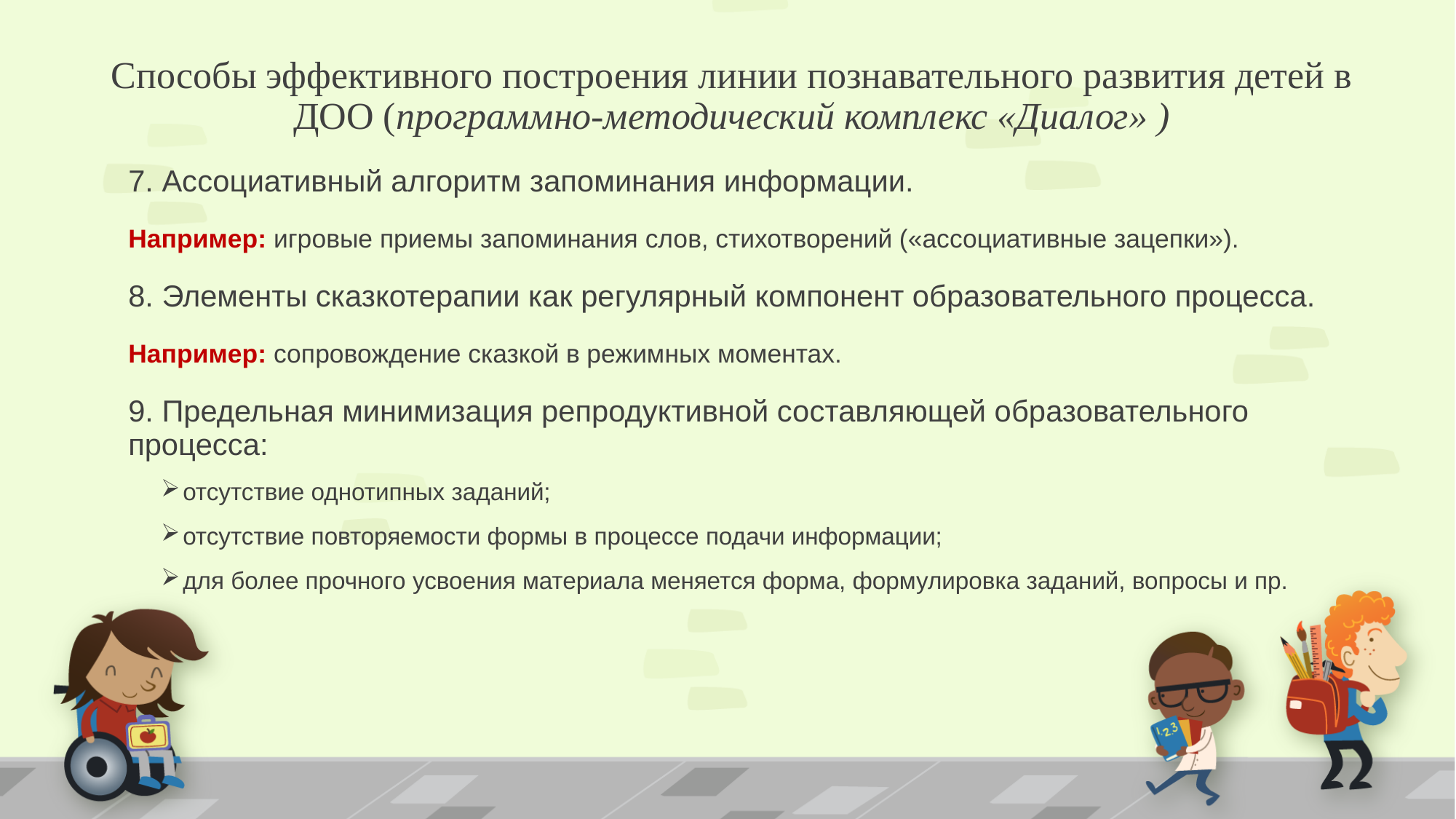

# Способы эффективного построения линии познавательного развития детей в ДОО (программно-методический комплекс «Диалог» )
7. Ассоциативный алгоритм запоминания информации.
Например: игровые приемы запоминания слов, стихотворений («ассоциативные зацепки»).
8. Элементы сказкотерапии как регулярный компонент образовательного процесса.
Например: сопровождение сказкой в режимных моментах.
9. Предельная минимизация репродуктивной составляющей образовательного процесса:
отсутствие однотипных заданий;
отсутствие повторяемости формы в процессе подачи информации;
для более прочного усвоения материала меняется форма, формулировка заданий, вопросы и пр.